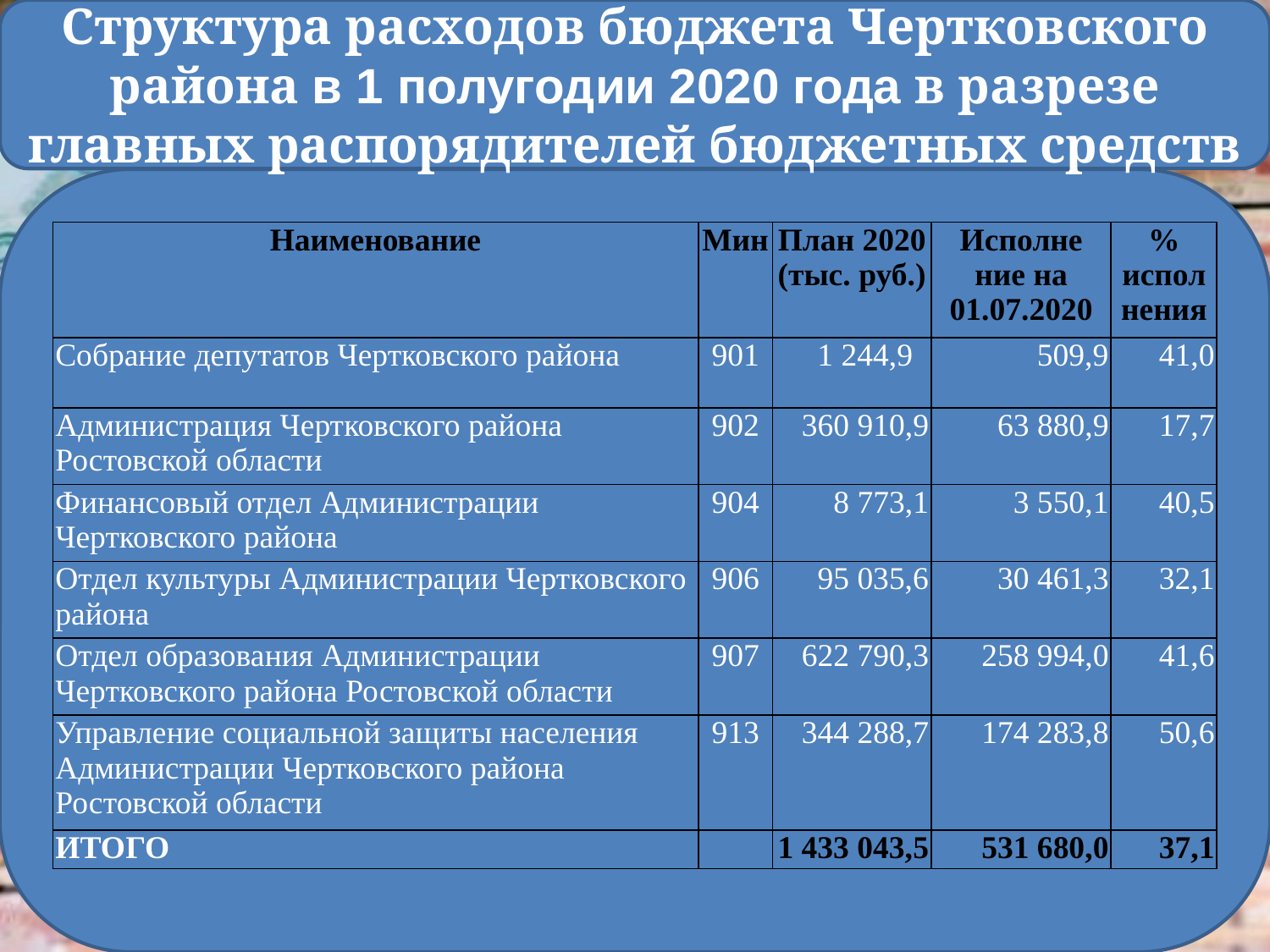

Структура расходов бюджета Чертковского района в 1 полугодии 2020 года в разрезе главных распорядителей бюджетных средств

| Наименование | Мин | План 2020 (тыс. руб.) | Исполне ние на 01.07.2020 | % испол нения |
| --- | --- | --- | --- | --- |
| Собрание депутатов Чертковского района | 901 | 1 244,9 | 509,9 | 41,0 |
| Администрация Чертковского района Ростовской области | 902 | 360 910,9 | 63 880,9 | 17,7 |
| Финансовый отдел Администрации Чертковского района | 904 | 8 773,1 | 3 550,1 | 40,5 |
| Отдел культуры Администрации Чертковского района | 906 | 95 035,6 | 30 461,3 | 32,1 |
| Отдел образования Администрации Чертковского района Ростовской области | 907 | 622 790,3 | 258 994,0 | 41,6 |
| Управление социальной защиты населения Администрации Чертковского района Ростовской области | 913 | 344 288,7 | 174 283,8 | 50,6 |
| ИТОГО |  | 1 433 043,5 | 531 680,0 | 37,1 |